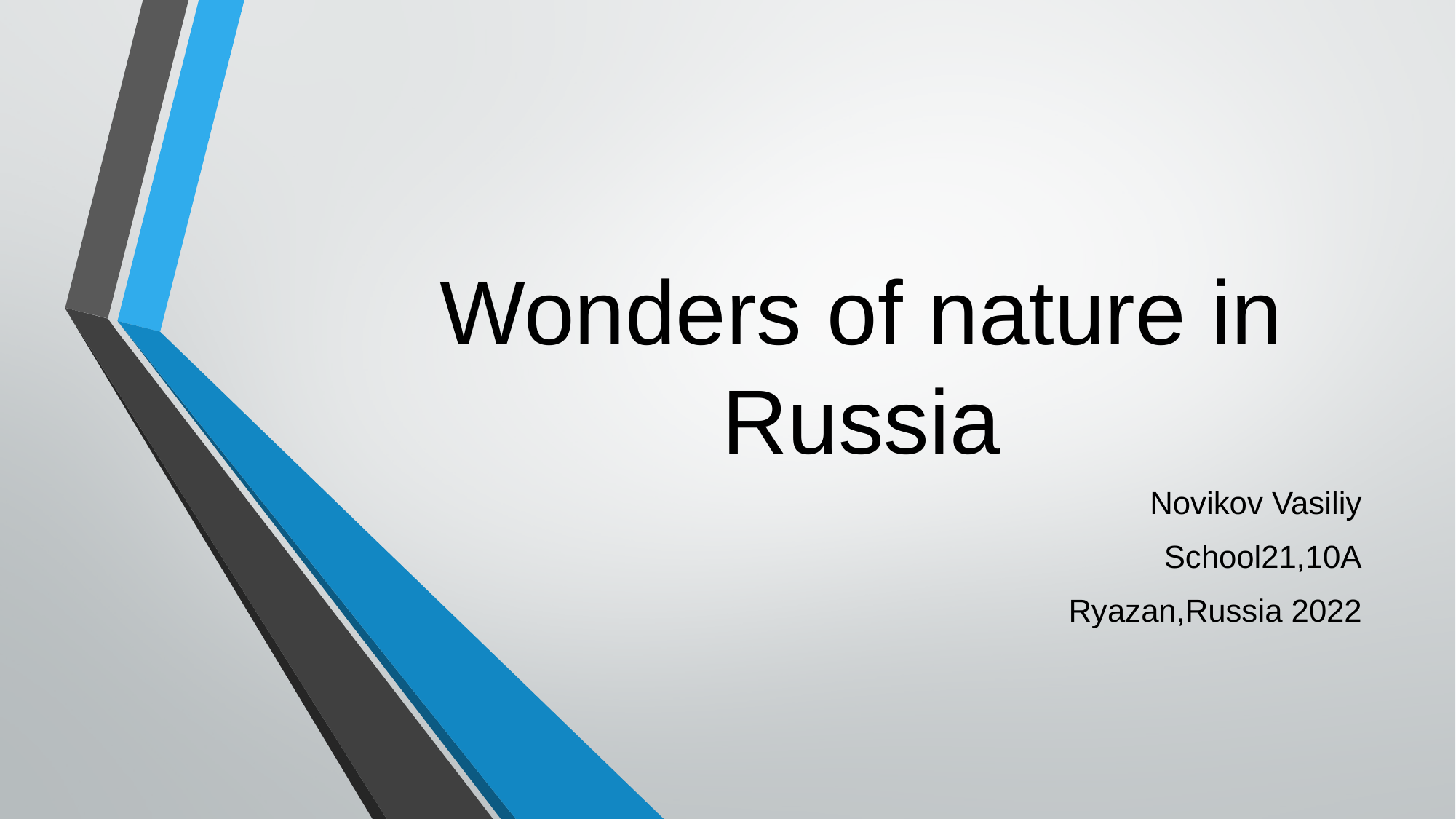

# Wonders of nature in Russia
 Novikov Vasiliy
School21,10A
Ryazan,Russia 2022